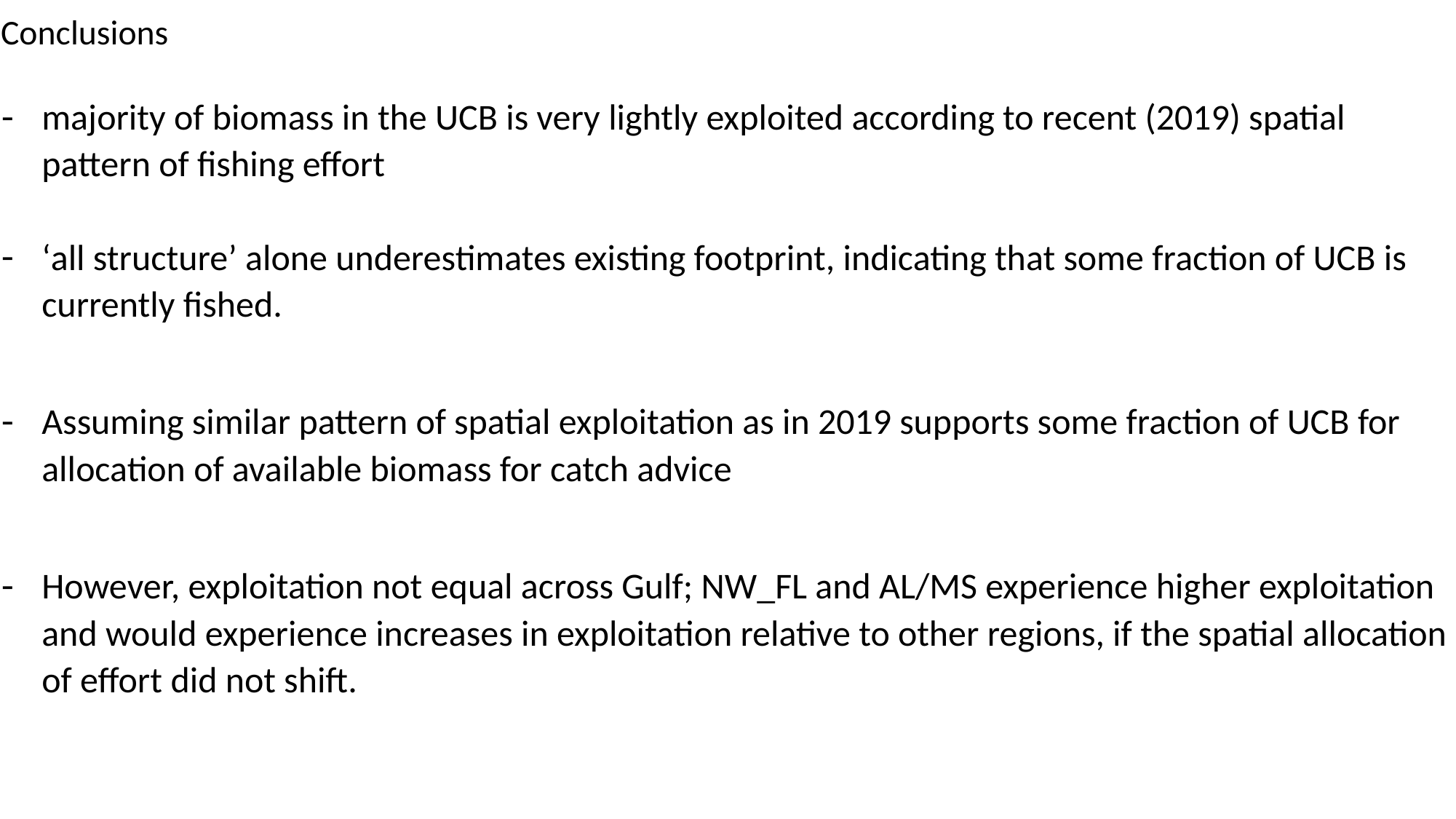

# Conclusions
majority of biomass in the UCB is very lightly exploited according to recent (2019) spatial pattern of fishing effort

‘all structure’ alone underestimates existing footprint, indicating that some fraction of UCB is currently fished.

Assuming similar pattern of spatial exploitation as in 2019 supports some fraction of UCB for allocation of available biomass for catch advice

However, exploitation not equal across Gulf; NW_FL and AL/MS experience higher exploitation and would experience increases in exploitation relative to other regions, if the spatial allocation of effort did not shift.